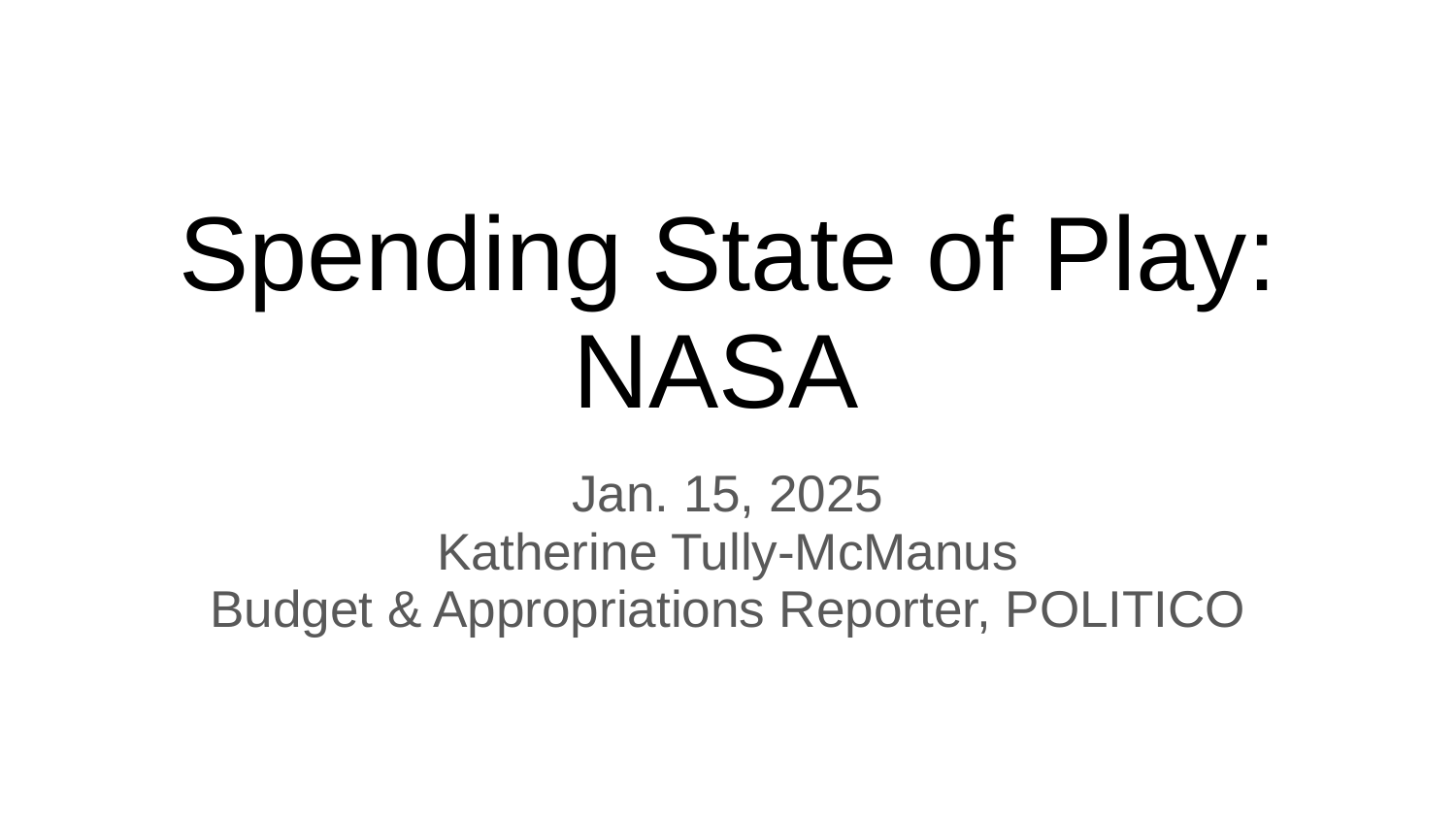

# Spending State of Play: NASA
Jan. 15, 2025
Katherine Tully-McManus
Budget & Appropriations Reporter, POLITICO